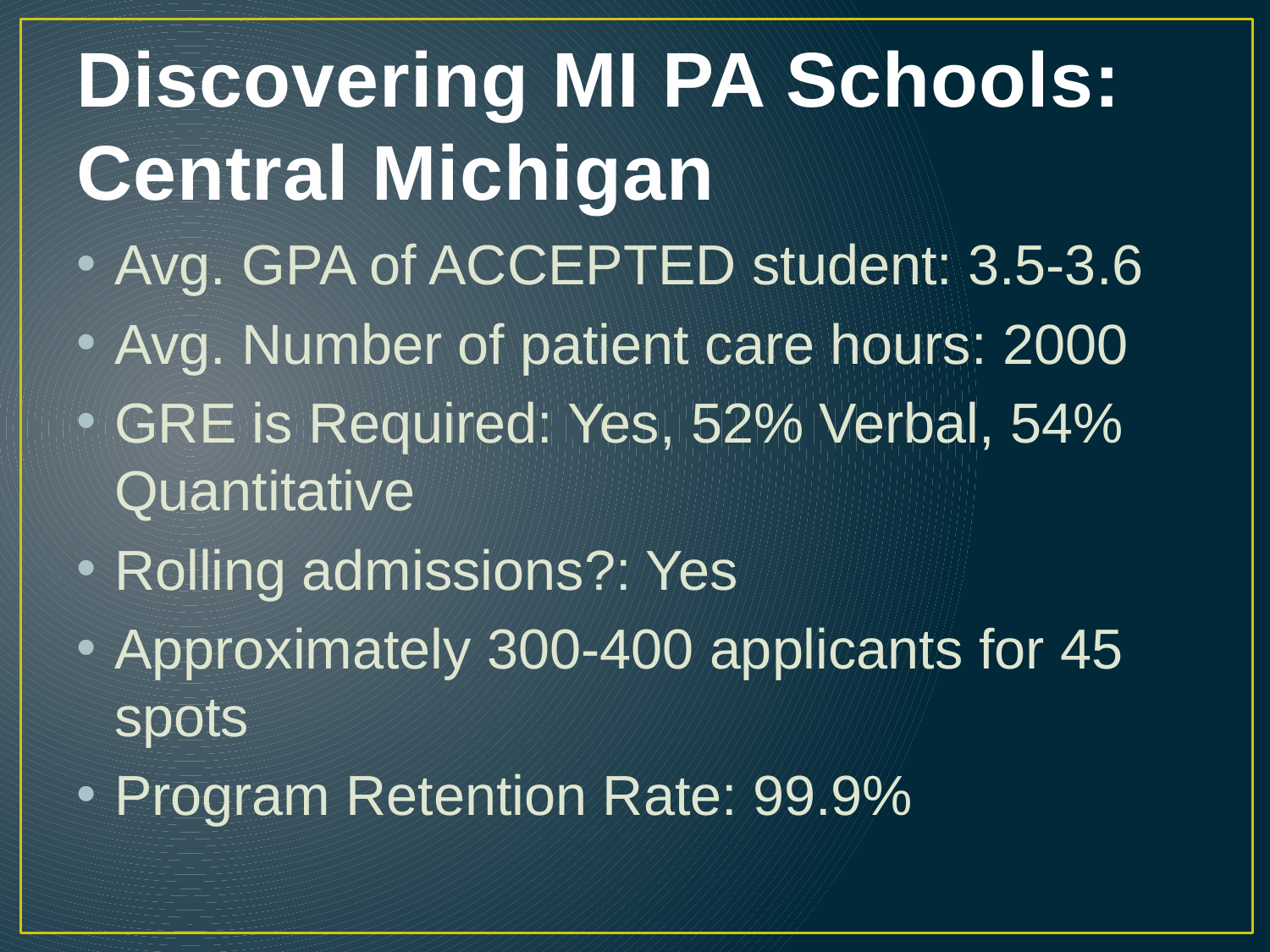

# Discovering MI PA Schools: Central Michigan
Avg. GPA of ACCEPTED student: 3.5-3.6
Avg. Number of patient care hours: 2000
GRE is Required: Yes, 52% Verbal, 54% Quantitative
Rolling admissions?: Yes
Approximately 300-400 applicants for 45 spots
Program Retention Rate: 99.9%